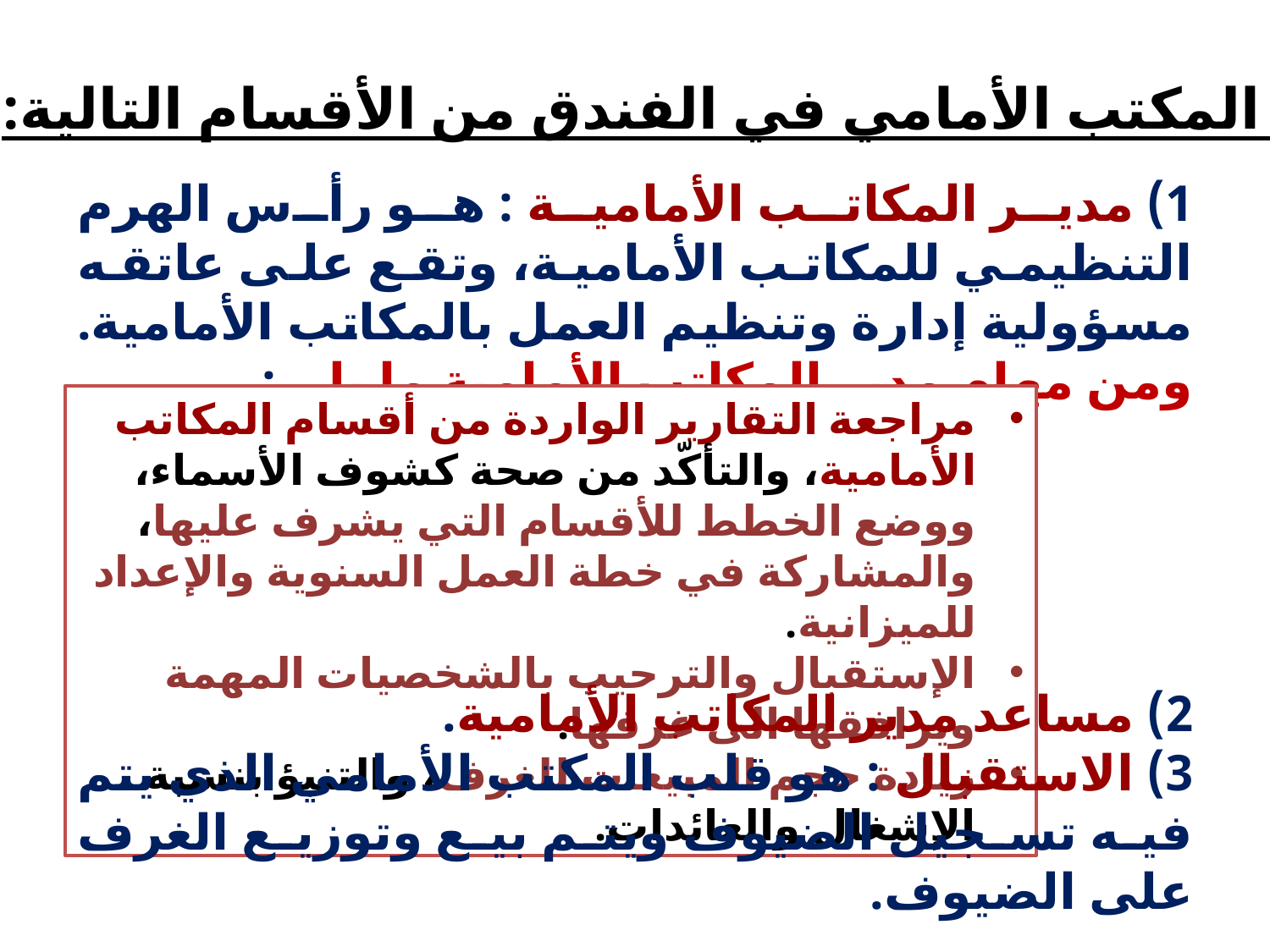

يتكون المكتب الأمامي في الفندق من الأقسام التالية:
1) مدير المكاتب الأمامية : هو رأس الهرم التنظيمي للمكاتب الأمامية، وتقع على عاتقه مسؤولية إدارة وتنظيم العمل بالمكاتب الأمامية.
ومن مهام مدير المكاتب الأمامية ما يلي:
مراجعة التقارير الواردة من أقسام المكاتب الأمامية، والتأكّد من صحة كشوف الأسماء، ووضع الخطط للأقسام التي يشرف عليها، والمشاركة في خطة العمل السنوية والإعداد للميزانية.
الإستقبال والترحيب بالشخصيات المهمة ويرافقها الى غرفها.
زيادة حجم المبيعات للغرف، والتنبؤ بنسبة الإشغال والعائدات.
2) مساعد مدير المكاتب الأمامية.
3) الاستقبال : هو قلب المكتب الأمامي الذي يتم فيه تسجيل الضيوف ويتم بيع وتوزيع الغرف على الضيوف.